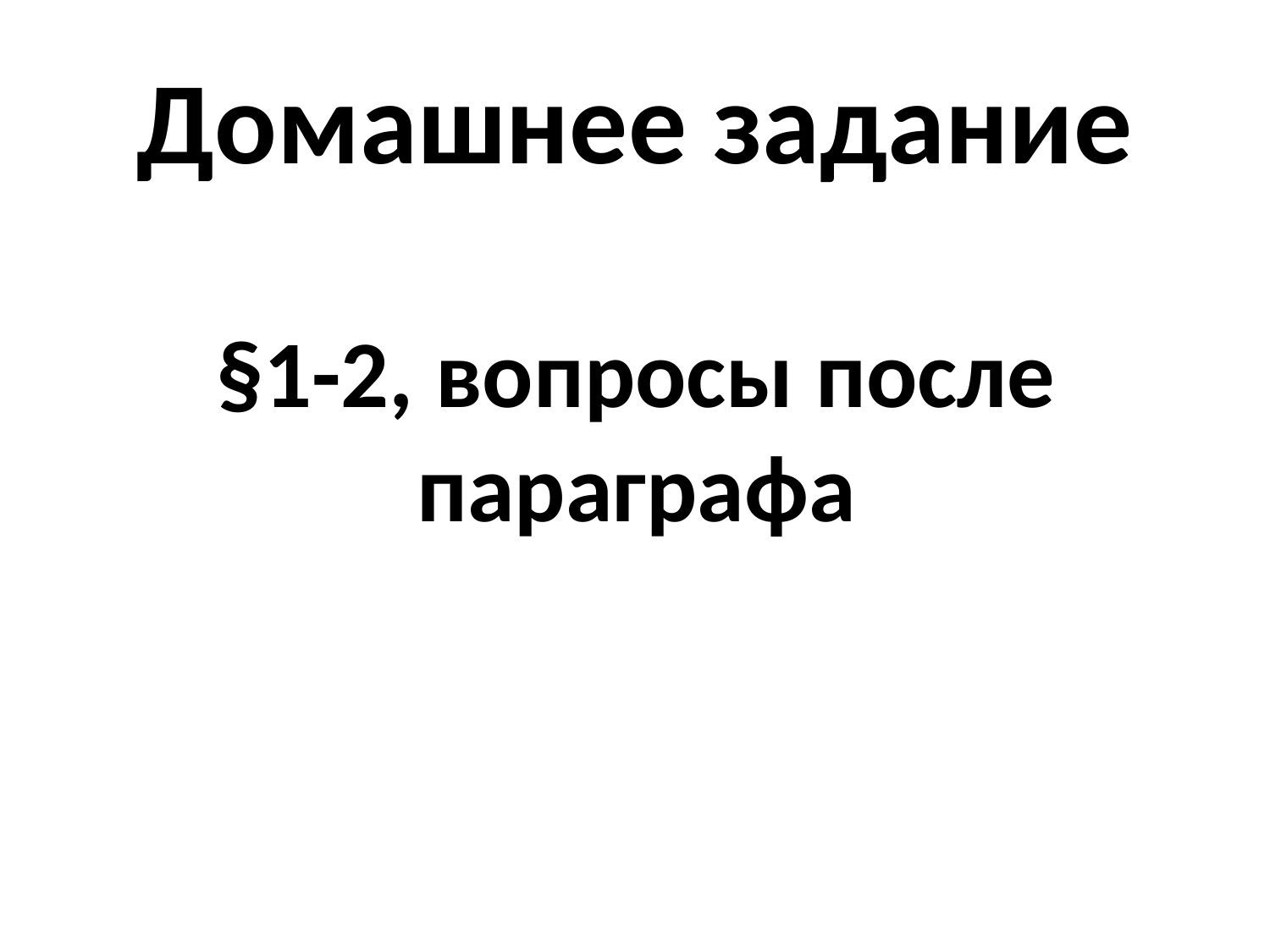

# Домашнее задание
§1-2, вопросы после параграфа